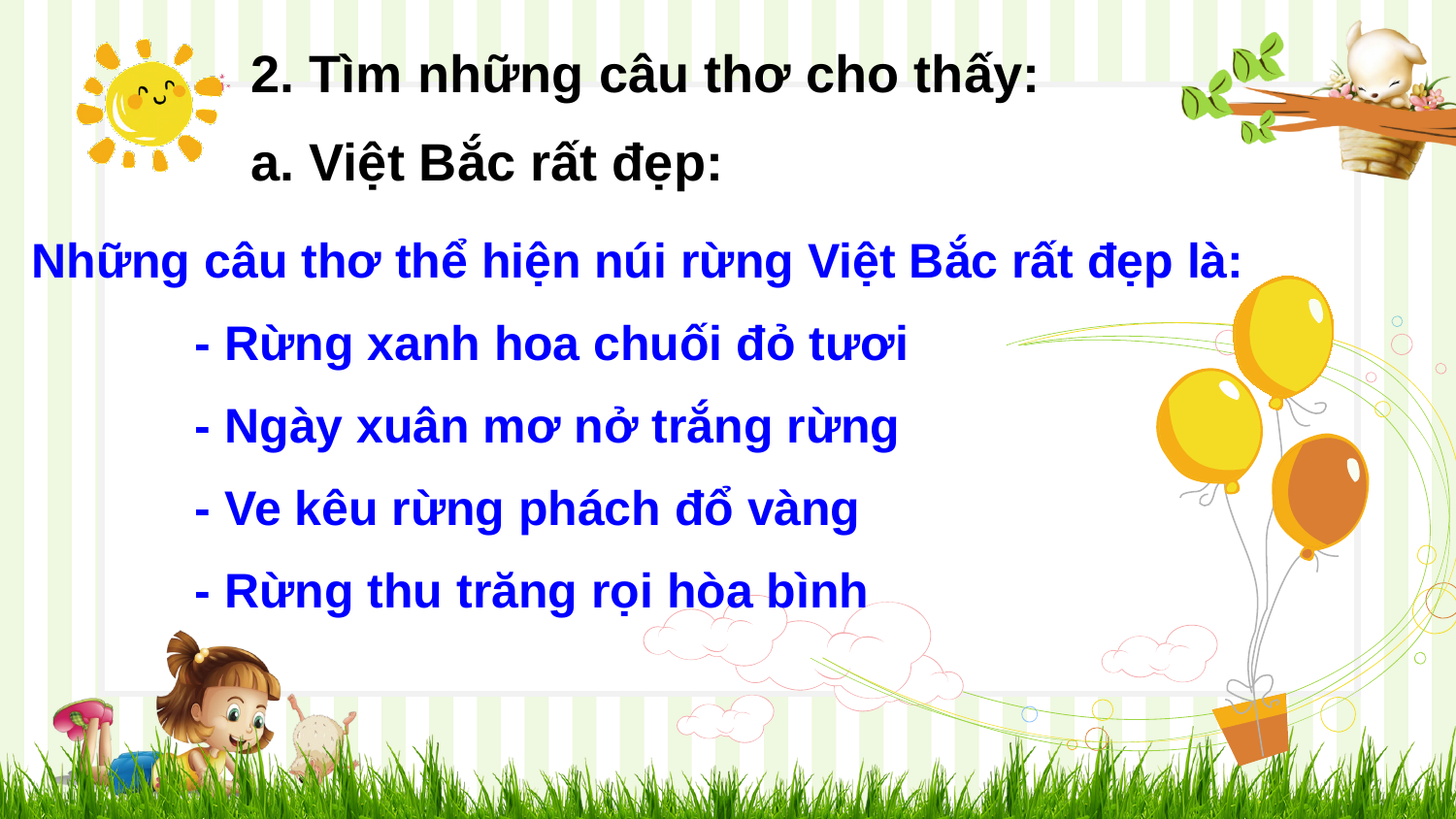

2. Tìm những câu thơ cho thấy:
a. Việt Bắc rất đẹp:
Những câu thơ thể hiện núi rừng Việt Bắc rất đẹp là:
            - Rừng xanh hoa chuối đỏ tươi
            - Ngày xuân mơ nở trắng rừng
            - Ve kêu rừng phách đổ vàng
            - Rừng thu trăng rọi hòa bình